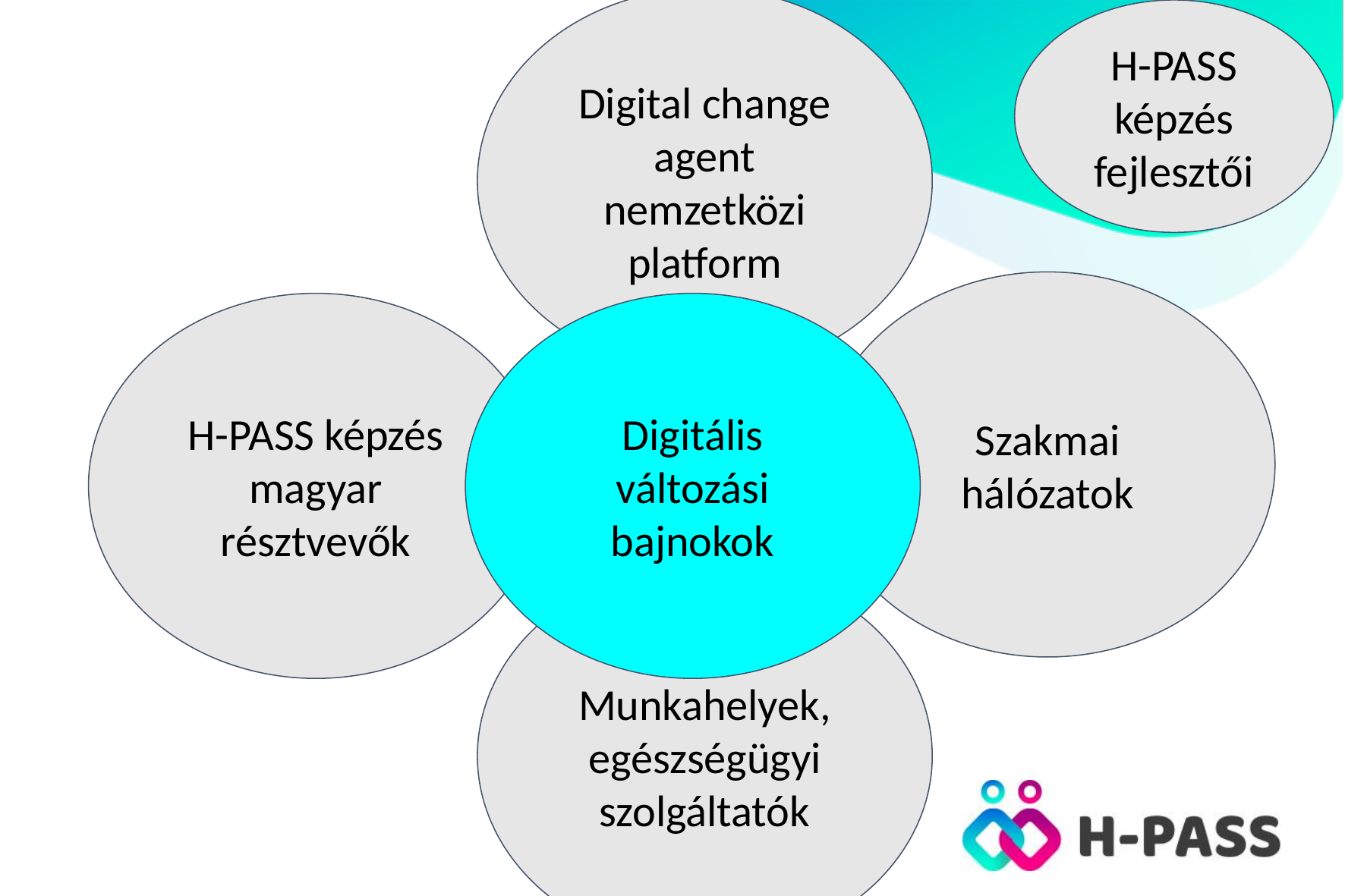

H-PASS képzés fejlesztői
Digital change agent nemzetközi platform
#
Szakmai hálózatok
H-PASS képzés magyar résztvevők
Digitális változási bajnokok
Munkahelyek, egészségügyi szolgáltatók